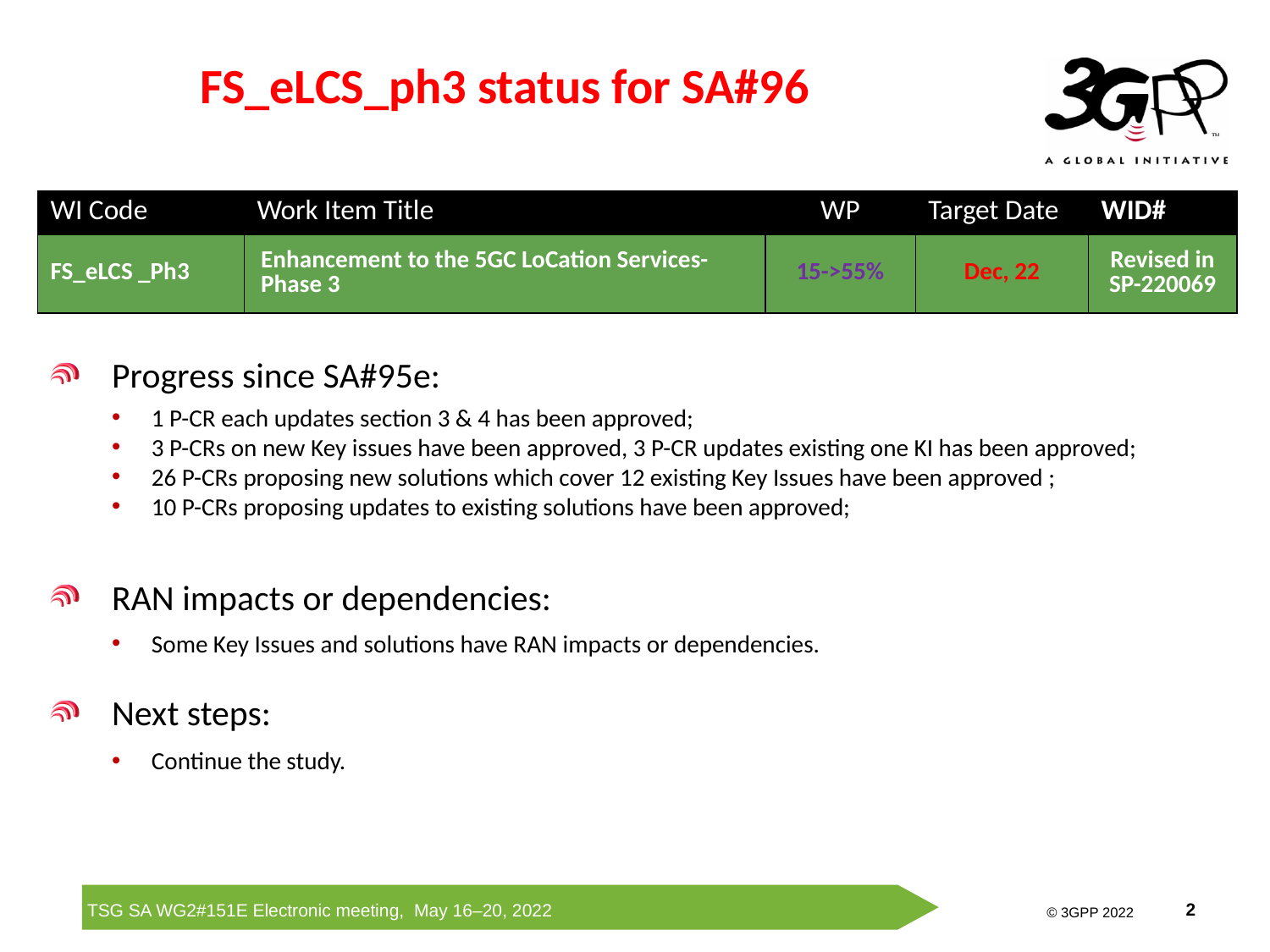

FS_eLCS_ph3 status for SA#96
| WI Code | Work Item Title | WP | Target Date | WID# |
| --- | --- | --- | --- | --- |
| FS\_eLCS \_Ph3 | Enhancement to the 5GC LoCation Services-Phase 3 | 15->55% | Dec, 22 | Revised in SP-220069 |
Progress since SA#95e:
1 P-CR each updates section 3 & 4 has been approved;
3 P-CRs on new Key issues have been approved, 3 P-CR updates existing one KI has been approved;
26 P-CRs proposing new solutions which cover 12 existing Key Issues have been approved ;
10 P-CRs proposing updates to existing solutions have been approved;

RAN impacts or dependencies:
Some Key Issues and solutions have RAN impacts or dependencies.

Next steps:
Continue the study.